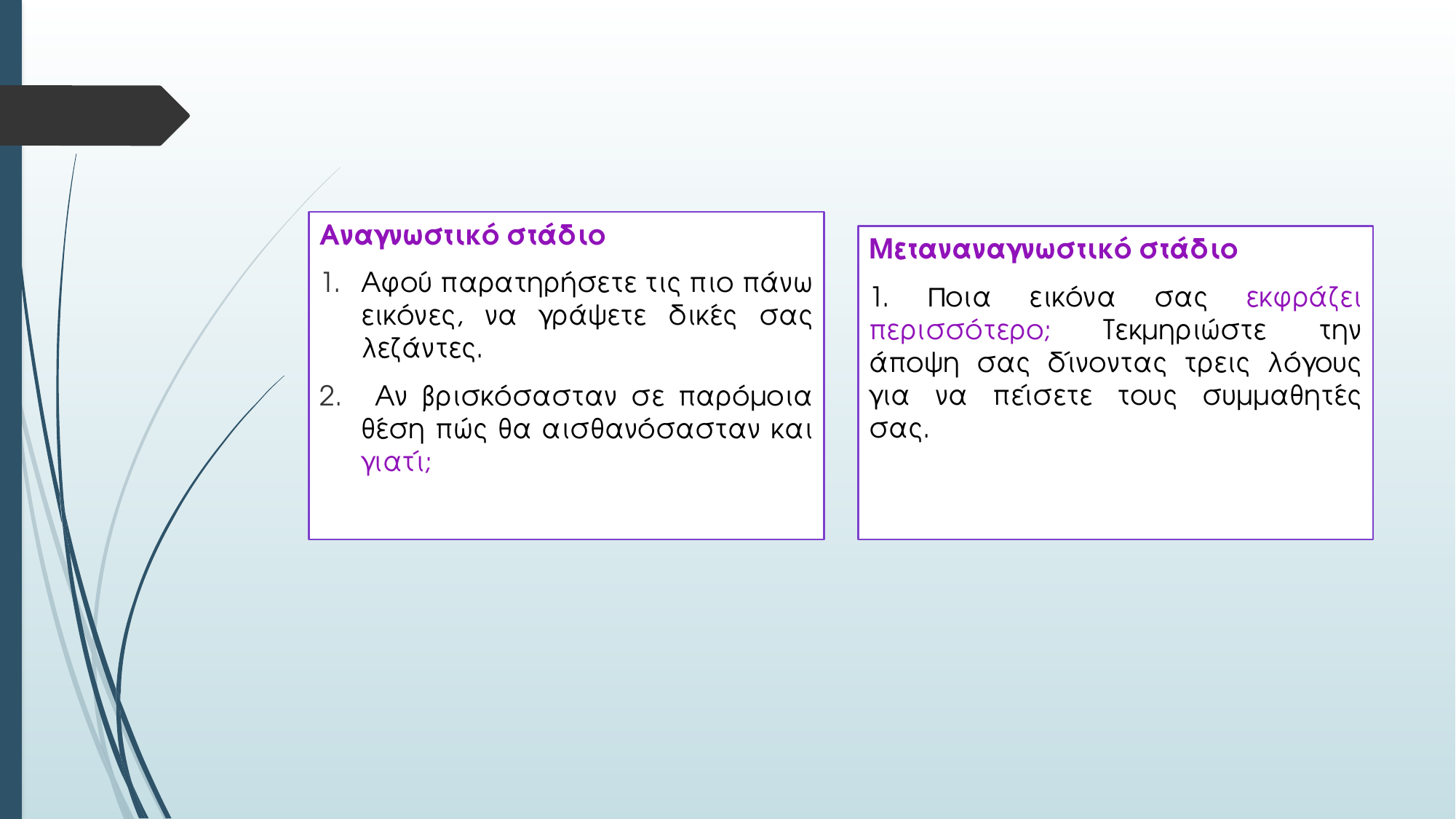

Αναγνωστικό στάδιο
Αφού παρατηρήσετε τις πιο πάνω εικόνες, να γράψετε δικές σας λεζάντες.
 Αν βρισκόσασταν σε παρόμοια θέση πώς θα αισθανόσασταν και γιατί;

Μεταναναγνωστικό στάδιο
1. Ποια εικόνα σας εκφράζει περισσότερο; Τεκμηριώστε την άποψη σας δίνοντας τρεις λόγους για να πείσετε τους συμμαθητές σας.